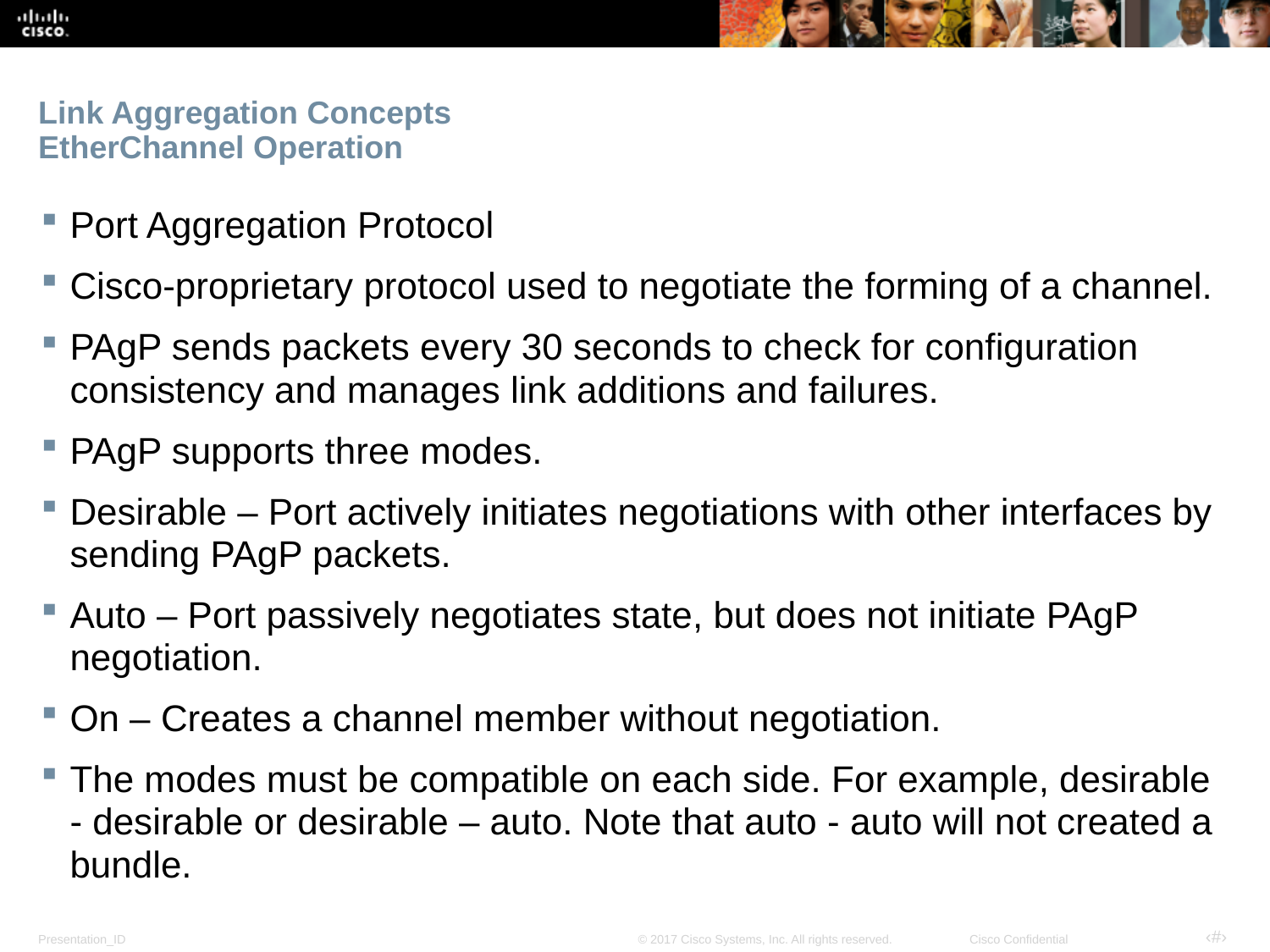

# Link Aggregation Concepts EtherChannel Operation
Port Aggregation Protocol
Cisco-proprietary protocol used to negotiate the forming of a channel.
PAgP sends packets every 30 seconds to check for configuration consistency and manages link additions and failures.
PAgP supports three modes.
Desirable – Port actively initiates negotiations with other interfaces by sending PAgP packets.
Auto – Port passively negotiates state, but does not initiate PAgP negotiation.
On – Creates a channel member without negotiation.
The modes must be compatible on each side. For example, desirable - desirable or desirable – auto. Note that auto - auto will not created a bundle.